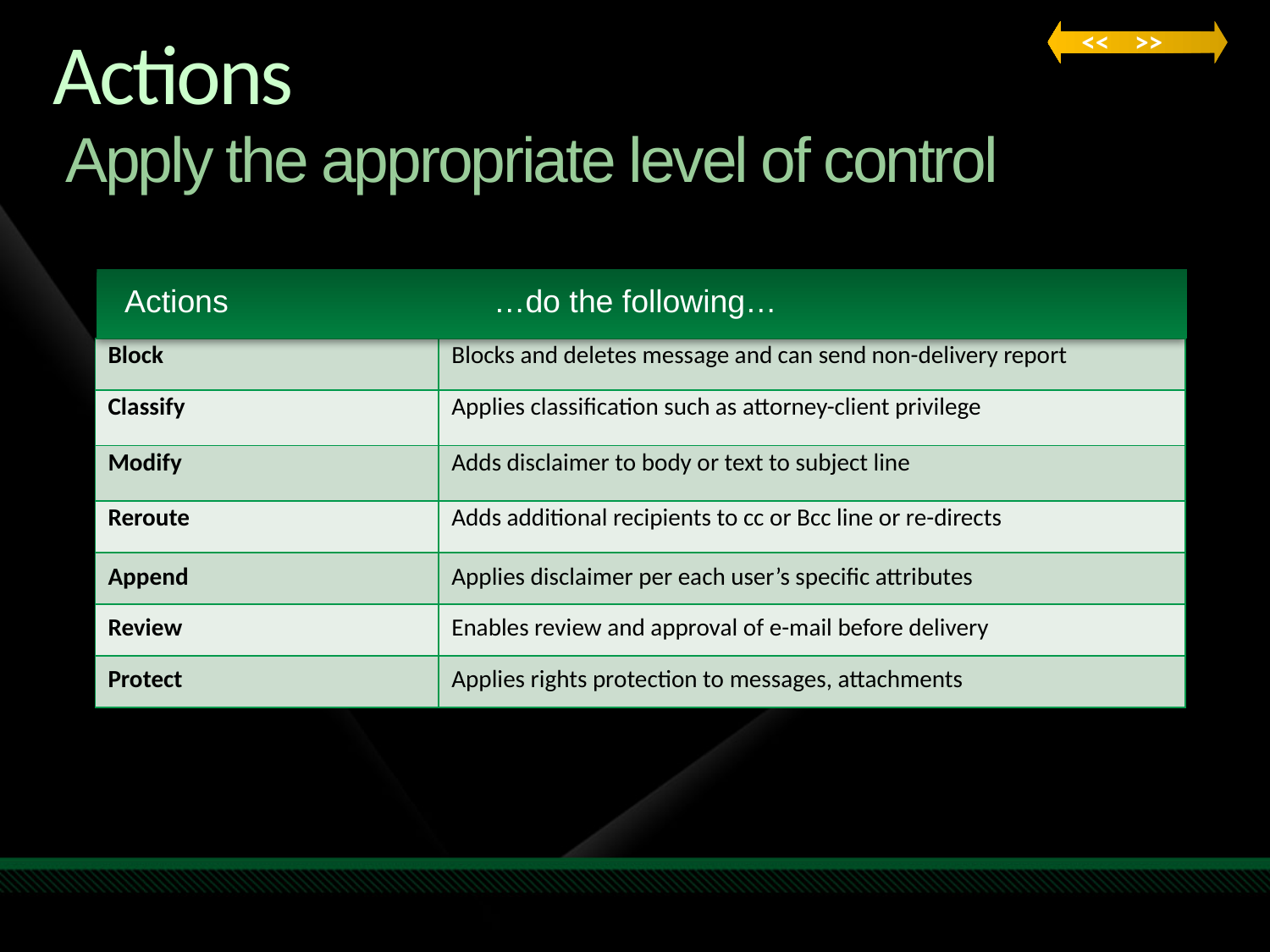

<<    >>

# Actions
Apply the appropriate level of control

Actions
…do the following…
| Block | Blocks and deletes message and can send non-delivery report |
| --- | --- |
| Classify | Applies classification such as attorney-client privilege |
| Modify | Adds disclaimer to body or text to subject line |
| Reroute | Adds additional recipients to cc or Bcc line or re-directs |
| Append | Applies disclaimer per each user’s specific attributes |
| Review | Enables review and approval of e-mail before delivery |
| Protect | Applies rights protection to messages, attachments |